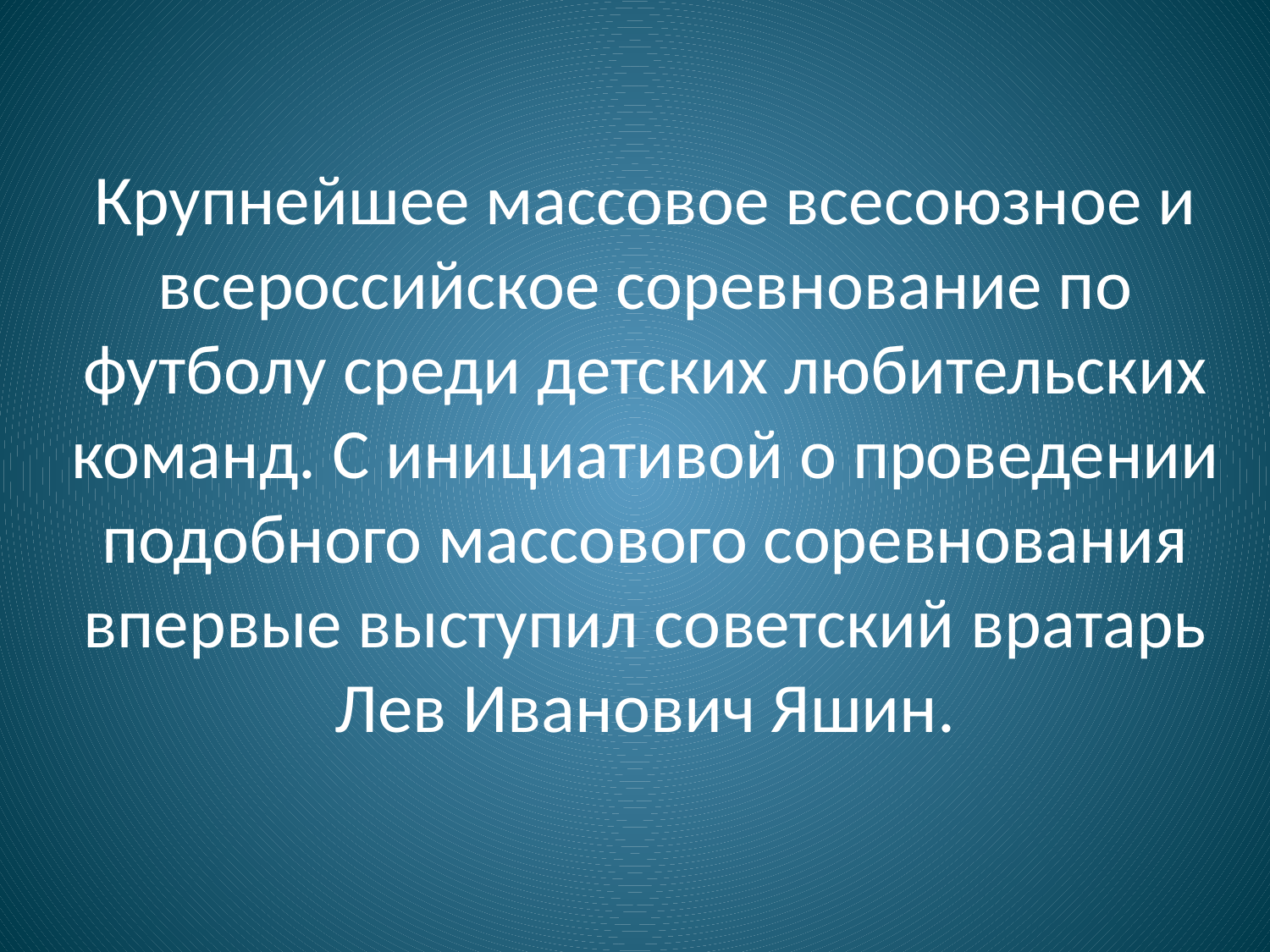

Крупнейшее массовое всесоюзное и всероссийское соревнование по футболу среди детских любительских команд. С инициативой о проведении подобного массового соревнования впервые выступил советский вратарь Лев Иванович Яшин.